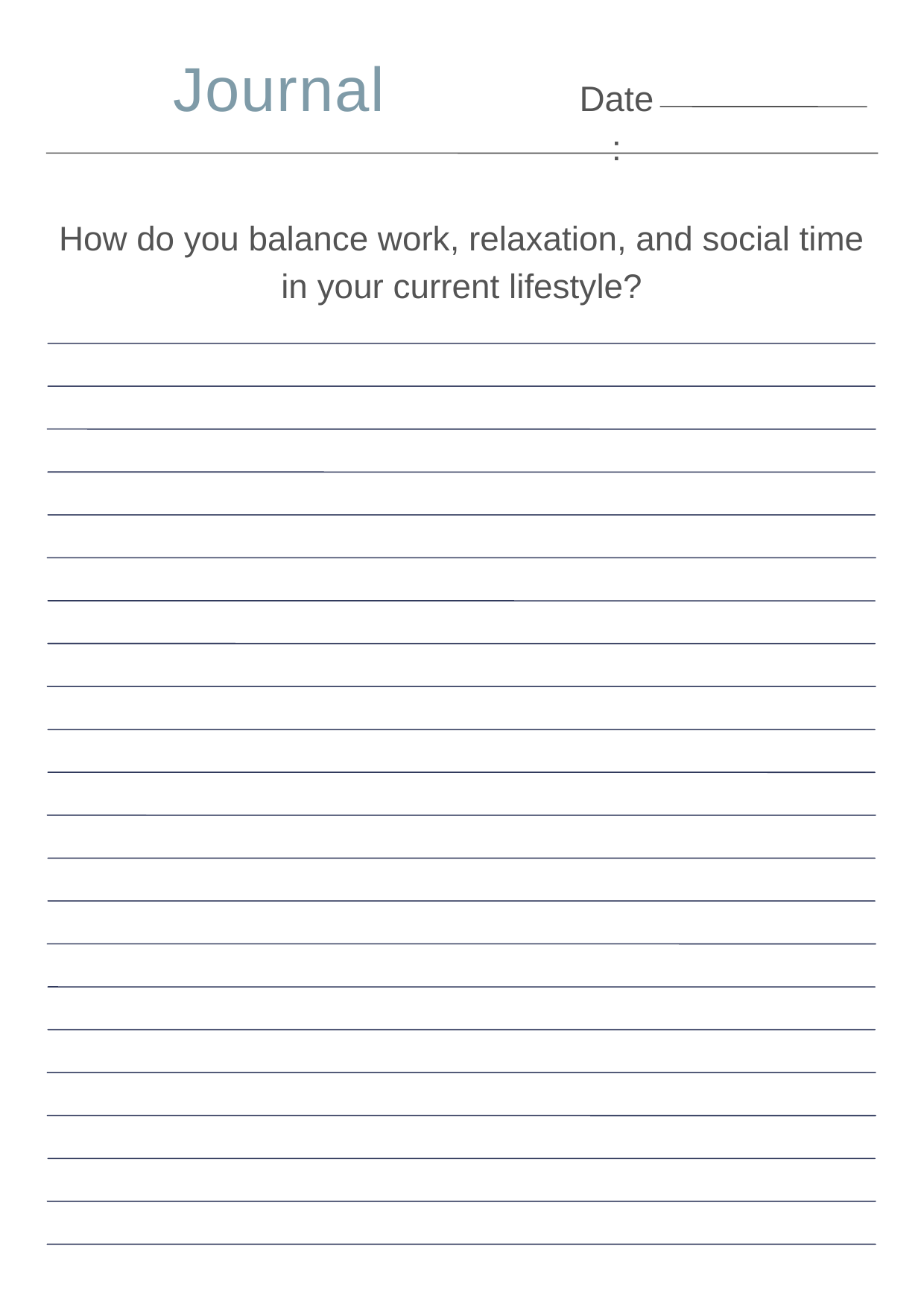

Journal
Date:

How do you balance work, relaxation, and social time in your current lifestyle?